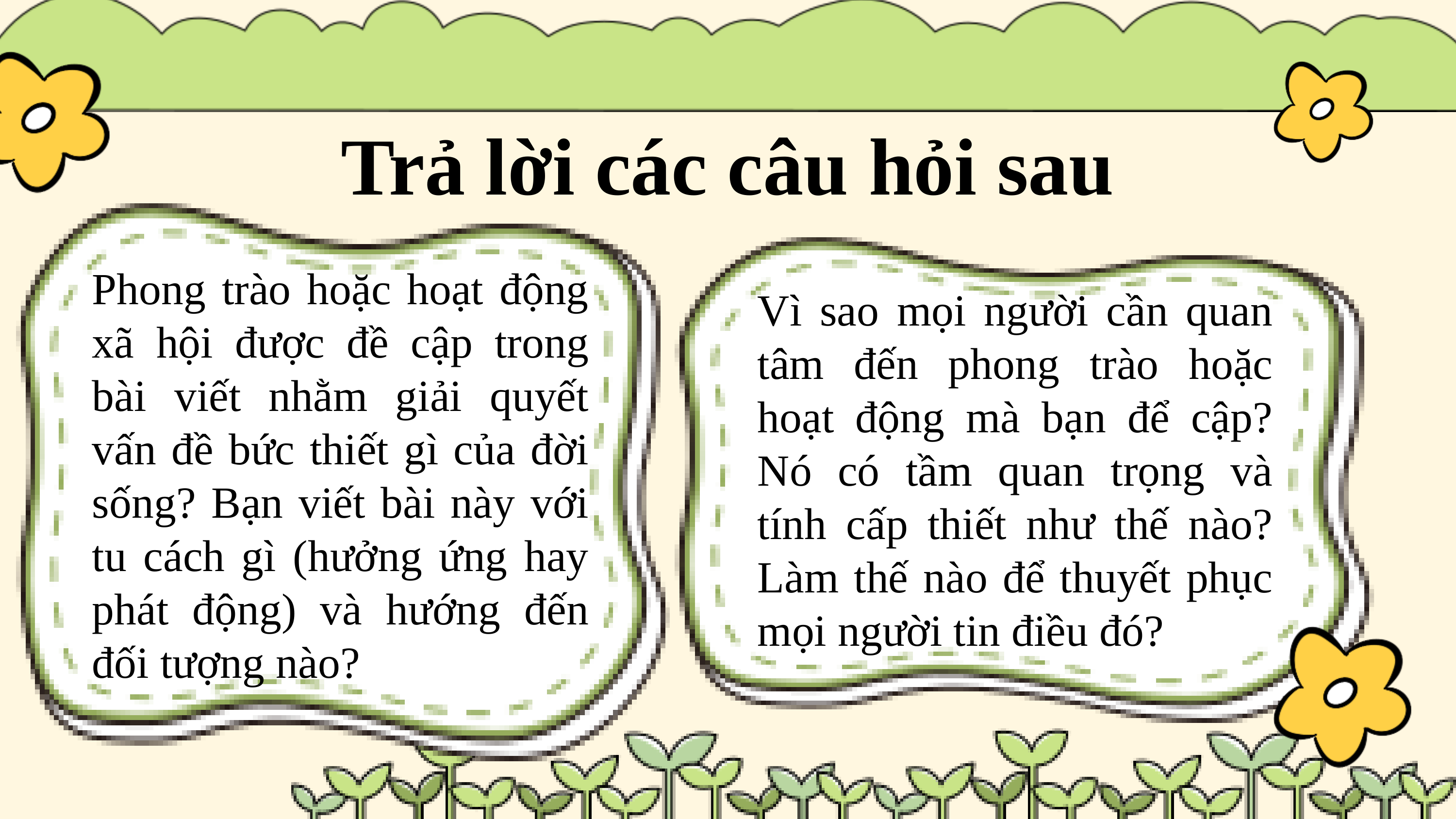

Trả lời các câu hỏi sau

Phong trào hoặc hoạt động xã hội được đề cập trong bài viết nhằm giải quyết vấn đề bức thiết gì của đời sống? Bạn viết bài này với tu cách gì (hưởng ứng hay phát động) và hướng đến đối tượng nào?
Vì sao mọi người cần quan tâm đến phong trào hoặc hoạt động mà bạn để cập? Nó có tầm quan trọng và tính cấp thiết như thế nào? Làm thế nào để thuyết phục mọi người tin điều đó?